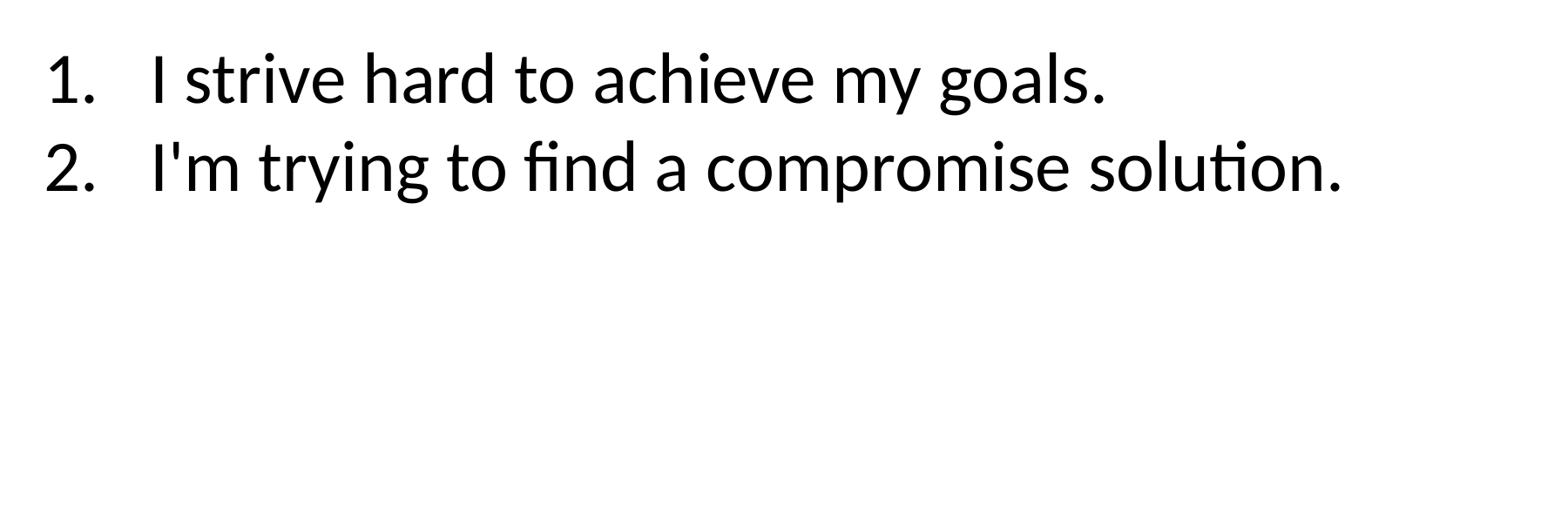

I strive hard to achieve my goals.
I'm trying to find a compromise solution.